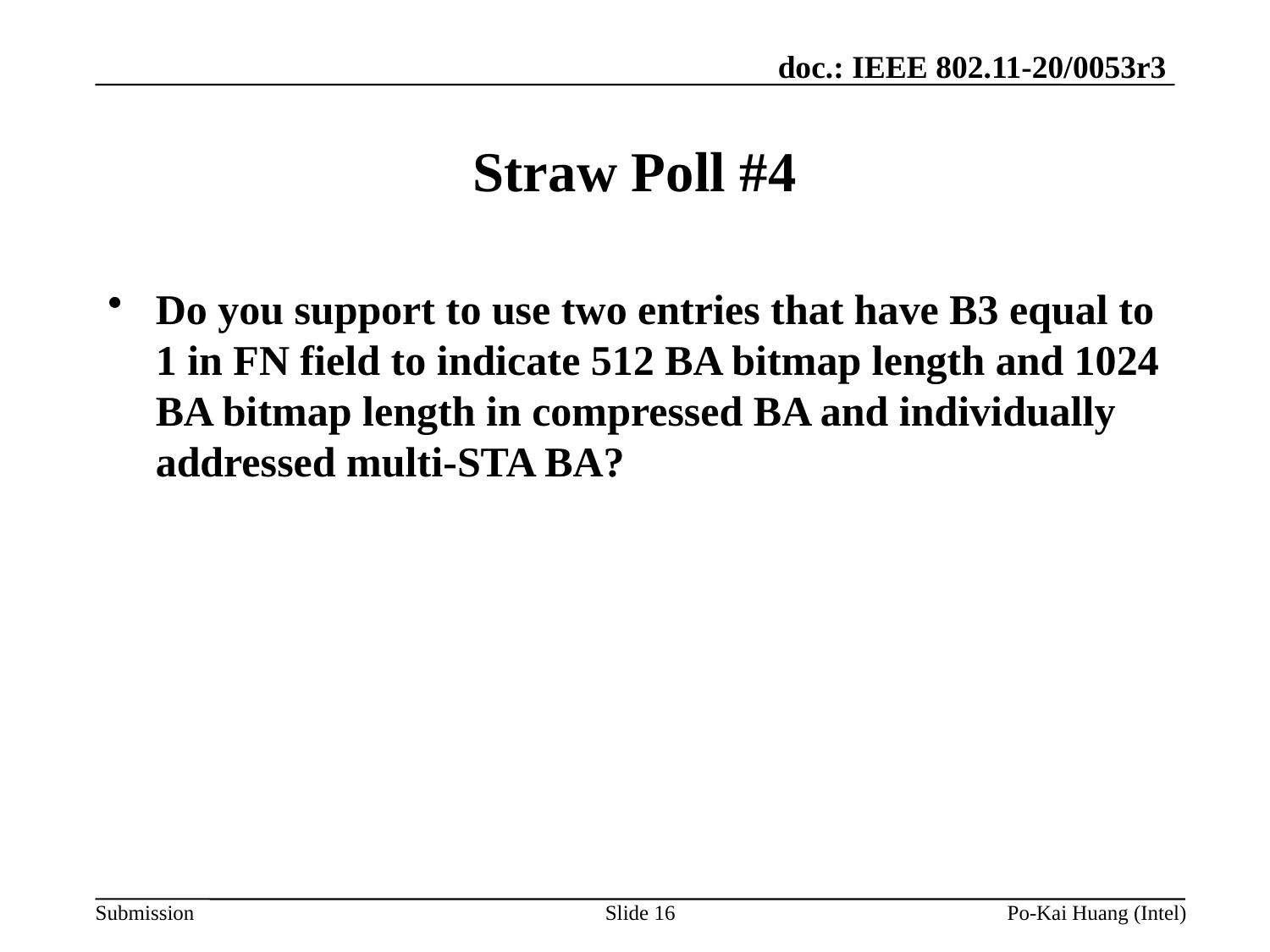

# Straw Poll #4
Do you support to use two entries that have B3 equal to 1 in FN field to indicate 512 BA bitmap length and 1024 BA bitmap length in compressed BA and individually addressed multi-STA BA?

Slide 16
Po-Kai Huang (Intel)